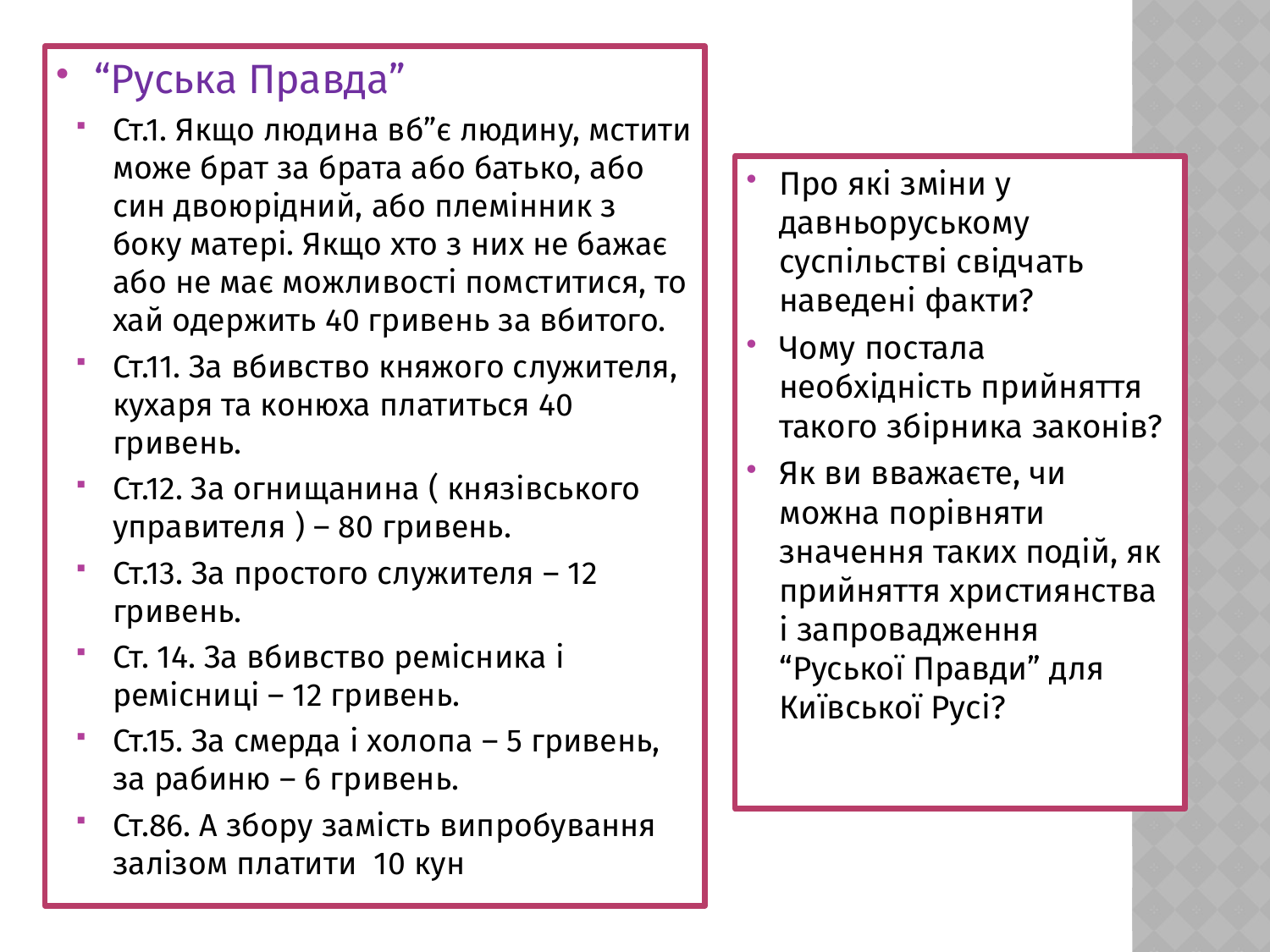

“Руська Правда”
Ст.1. Якщо людина вб”є людину, мстити може брат за брата або батько, або син двоюрідний, або племінник з боку матері. Якщо хто з них не бажає або не має можливості помститися, то хай одержить 40 гривень за вбитого.
Ст.11. За вбивство княжого служителя, кухаря та конюха платиться 40 гривень.
Ст.12. За огнищанина ( князівського управителя ) – 80 гривень.
Ст.13. За простого служителя – 12 гривень.
Ст. 14. За вбивство ремісника і ремісниці – 12 гривень.
Ст.15. За смерда і холопа – 5 гривень, за рабиню – 6 гривень.
Ст.86. А збору замість випробування залізом платити  10 кун
Про які зміни у давньоруському суспільстві свідчать наведені факти?
Чому постала необхідність прийняття такого збірника законів?
Як ви вважаєте, чи можна порівняти значення таких подій, як прийняття християнства і запровадження “Руської Правди” для Київської Русі?